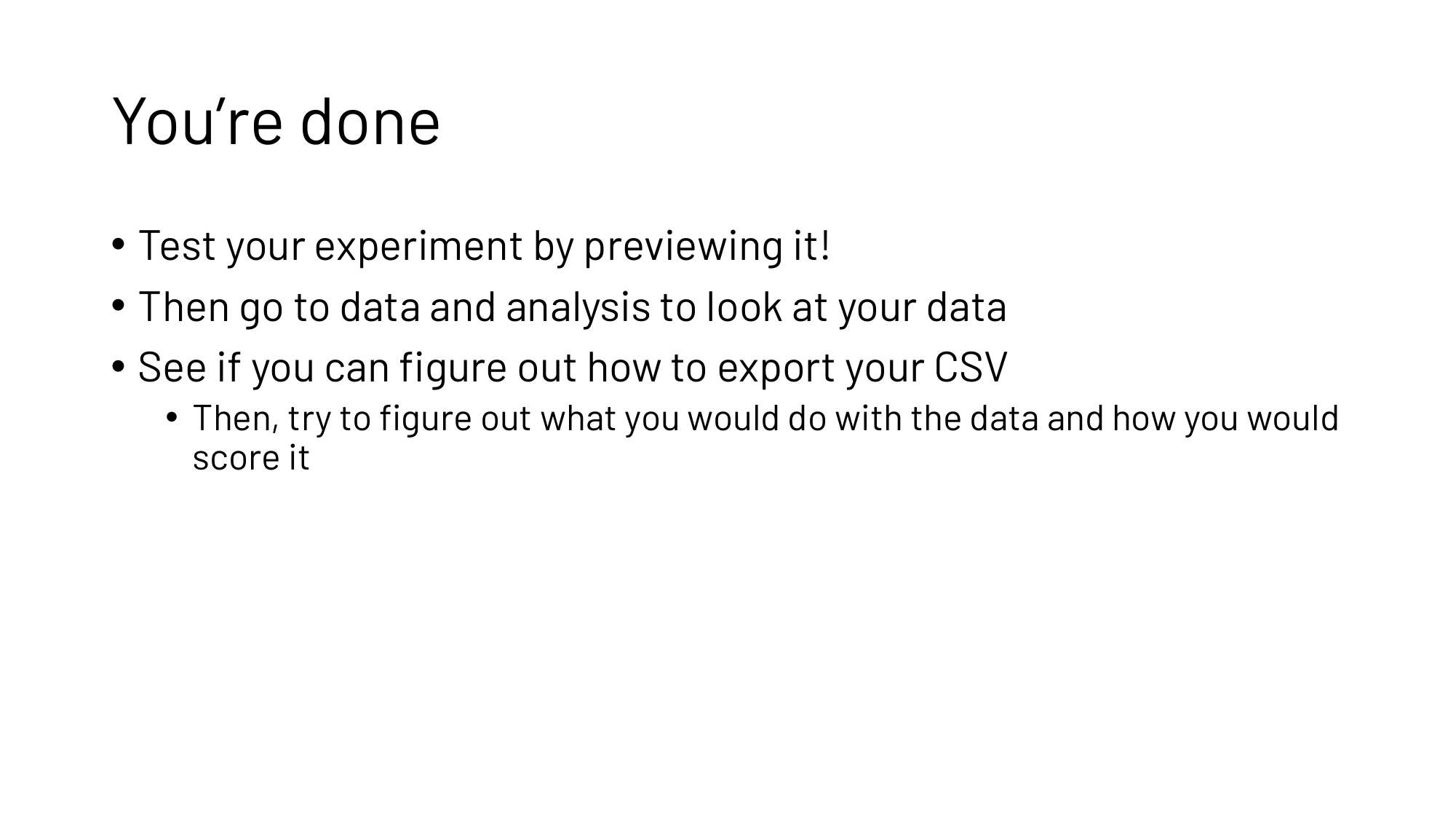

# You’re done
Test your experiment by previewing it!
Then go to data and analysis to look at your data
See if you can figure out how to export your CSV
Then, try to figure out what you would do with the data and how you would score it